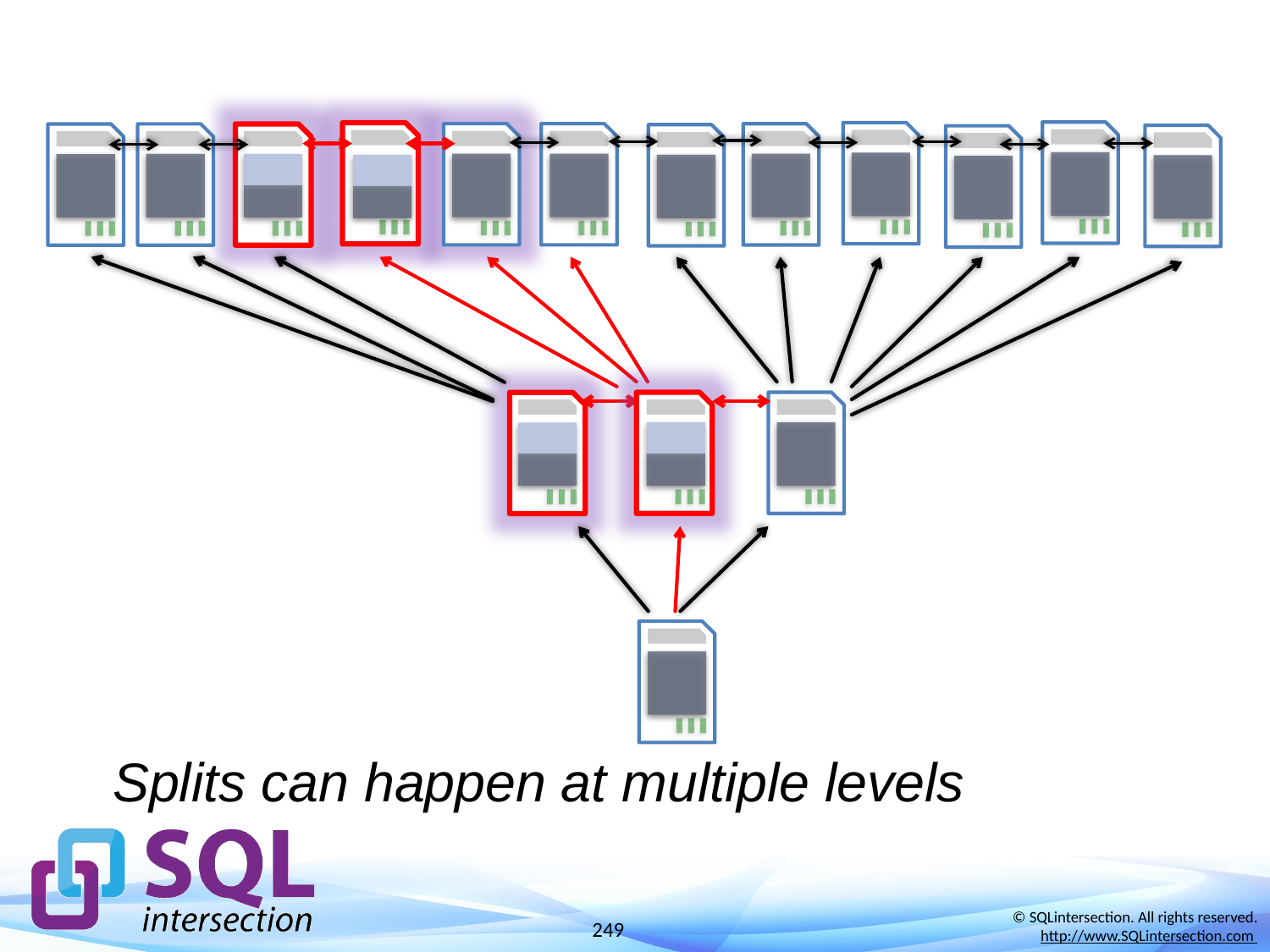

New

Splits can happen at multiple levels